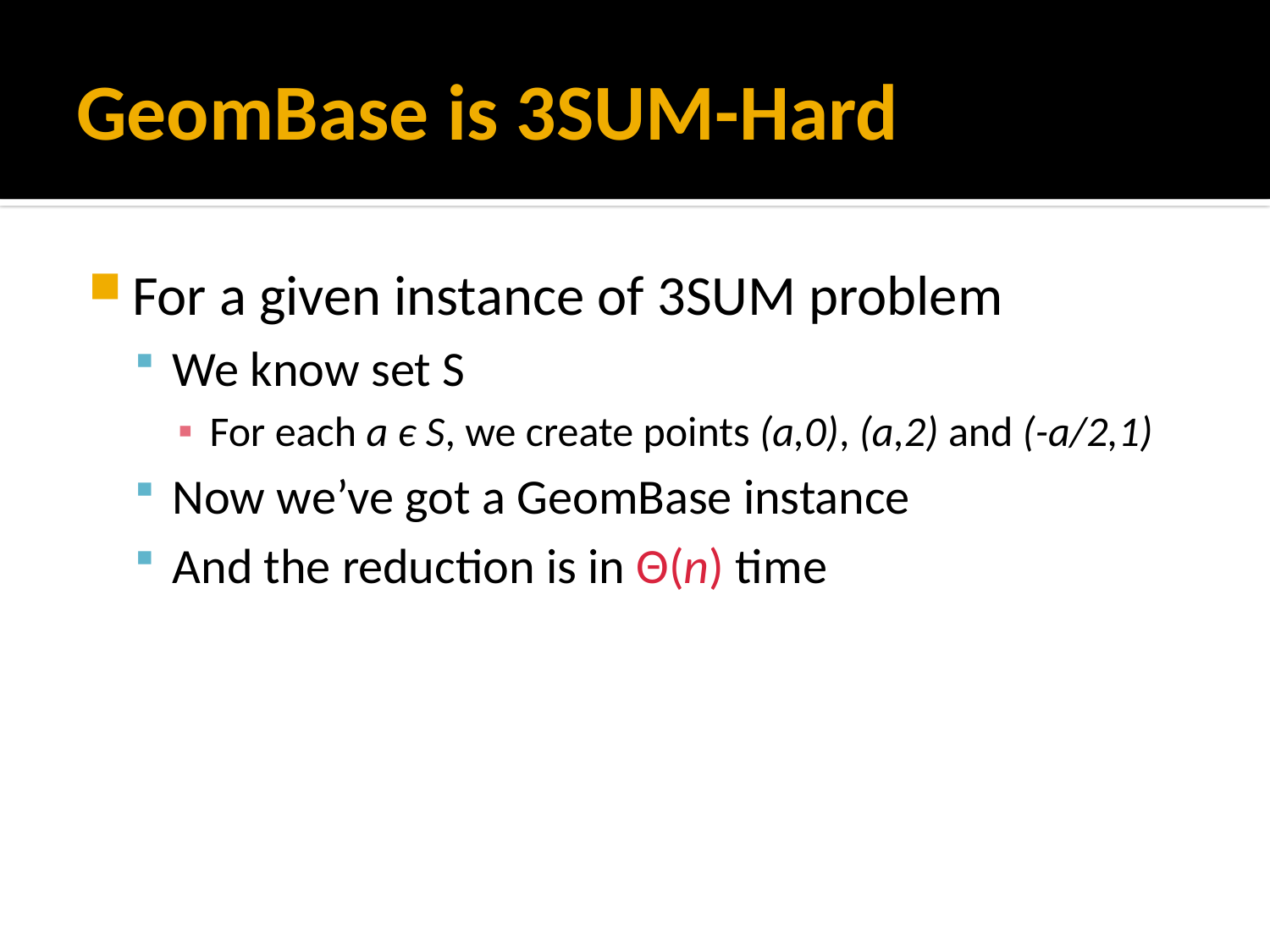

# GeomBase is 3SUM-Hard
For a given instance of 3SUM problem
We know set S
For each a є S, we create points (a,0), (a,2) and (-a/2,1)
Now we’ve got a GeomBase instance
And the reduction is in Θ(n) time